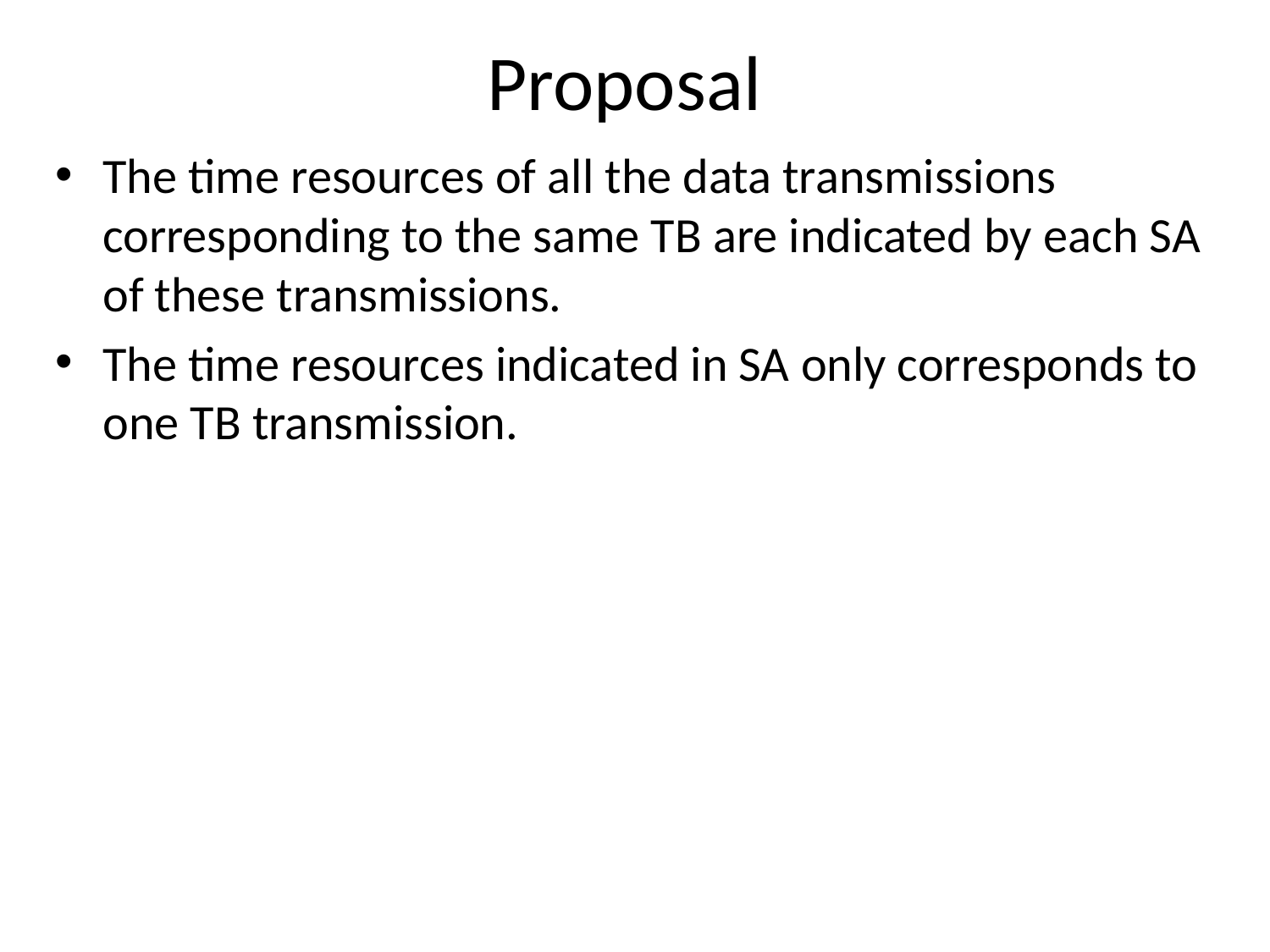

# Proposal
The time resources of all the data transmissions corresponding to the same TB are indicated by each SA of these transmissions.
The time resources indicated in SA only corresponds to one TB transmission.